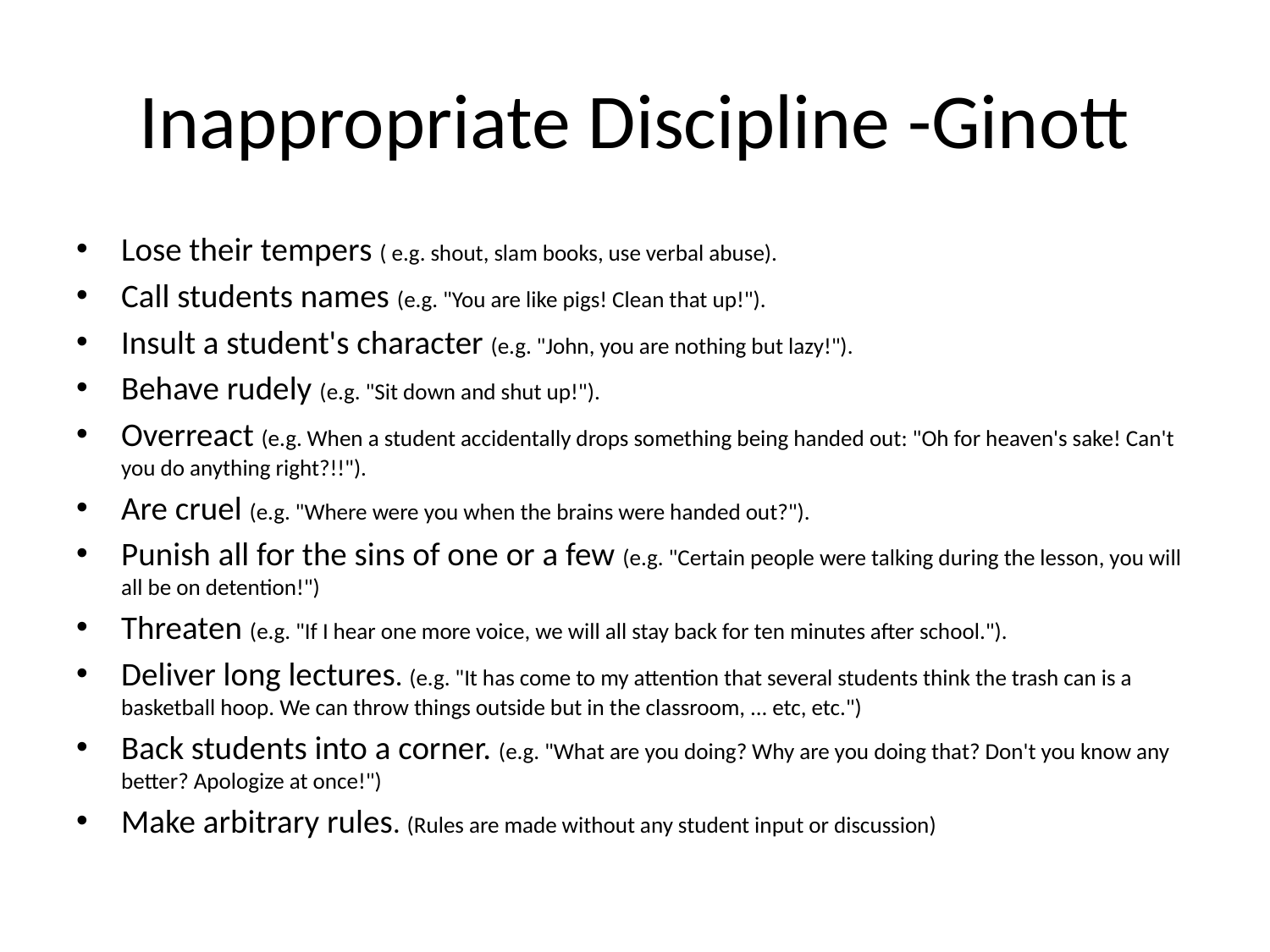

# Inappropriate Discipline -Ginott
Lose their tempers ( e.g. shout, slam books, use verbal abuse).
Call students names (e.g. "You are like pigs! Clean that up!").
Insult a student's character (e.g. "John, you are nothing but lazy!").
Behave rudely (e.g. "Sit down and shut up!").
Overreact (e.g. When a student accidentally drops something being handed out: "Oh for heaven's sake! Can't you do anything right?!!").
Are cruel (e.g. "Where were you when the brains were handed out?").
Punish all for the sins of one or a few (e.g. "Certain people were talking during the lesson, you will all be on detention!")
Threaten (e.g. "If I hear one more voice, we will all stay back for ten minutes after school.").
Deliver long lectures. (e.g. "It has come to my attention that several students think the trash can is a basketball hoop. We can throw things outside but in the classroom, ... etc, etc.")
Back students into a corner. (e.g. "What are you doing? Why are you doing that? Don't you know any better? Apologize at once!")
Make arbitrary rules. (Rules are made without any student input or discussion)